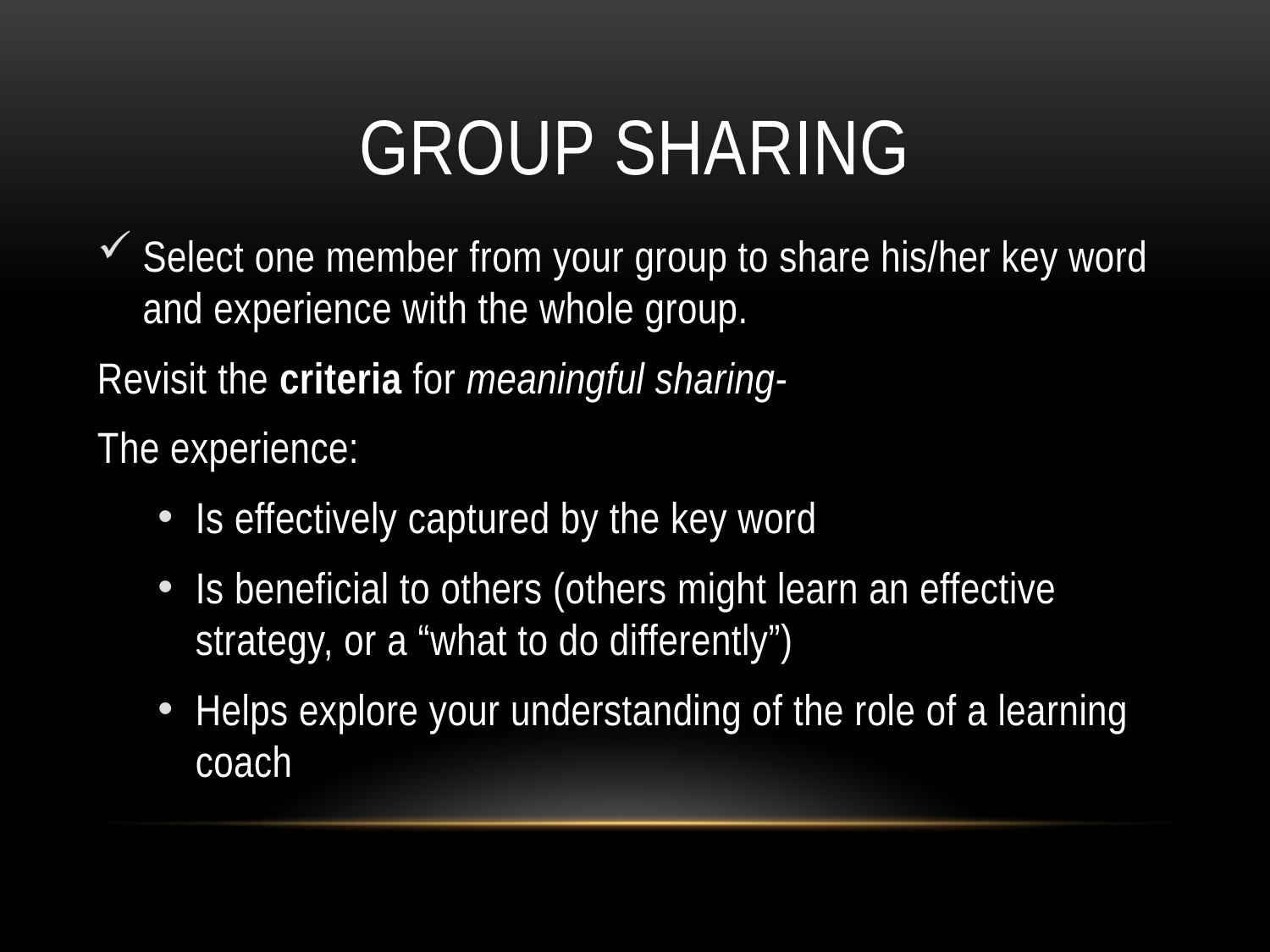

# Group sharing
Select one member from your group to share his/her key word and experience with the whole group.
Revisit the criteria for meaningful sharing-
The experience:
Is effectively captured by the key word
Is beneficial to others (others might learn an effective strategy, or a “what to do differently”)
Helps explore your understanding of the role of a learning coach